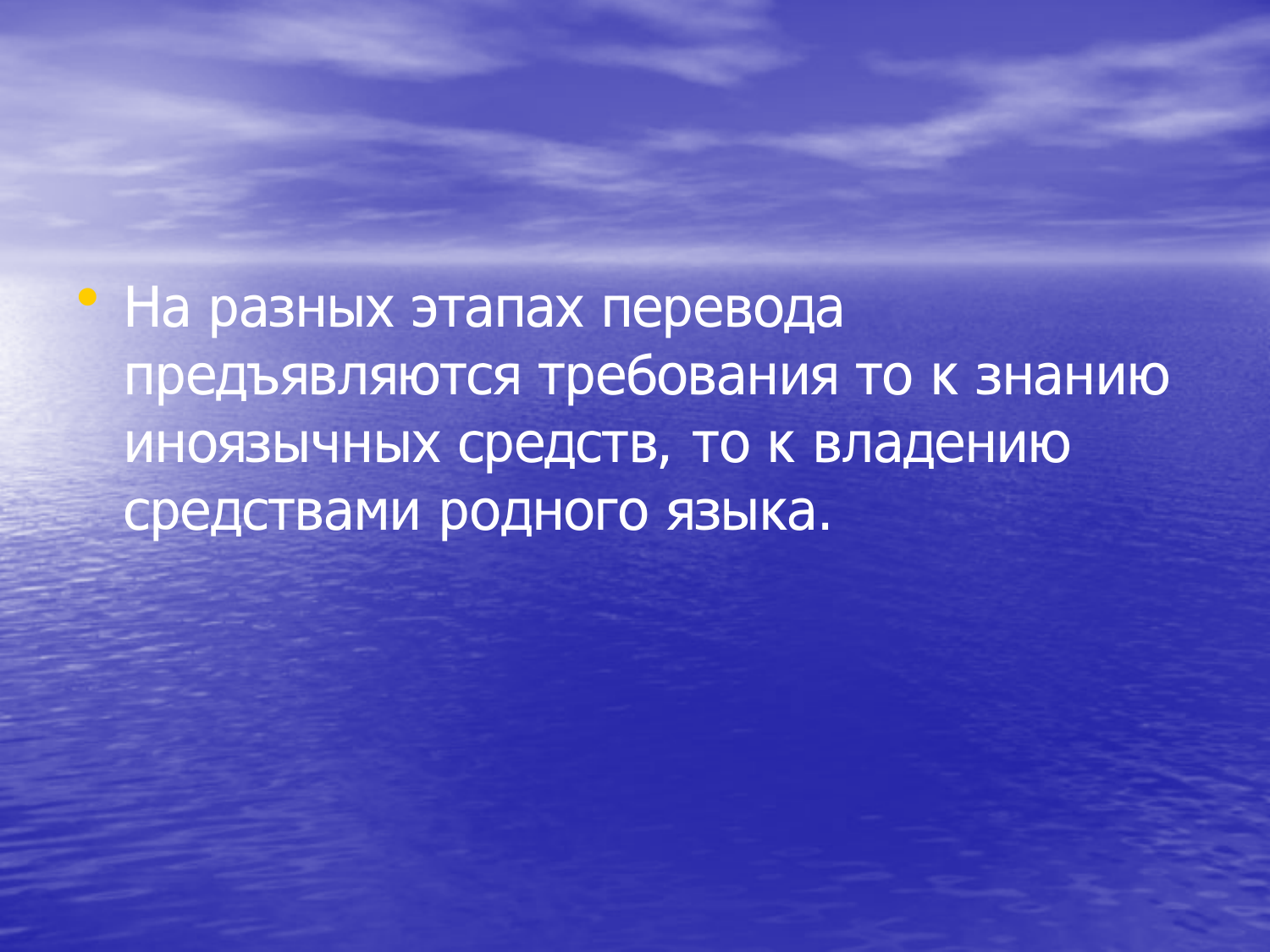

#
На разных этапах перевода предъявляются требования то к знанию иноязычных средств, то к владению средствами родного языка.